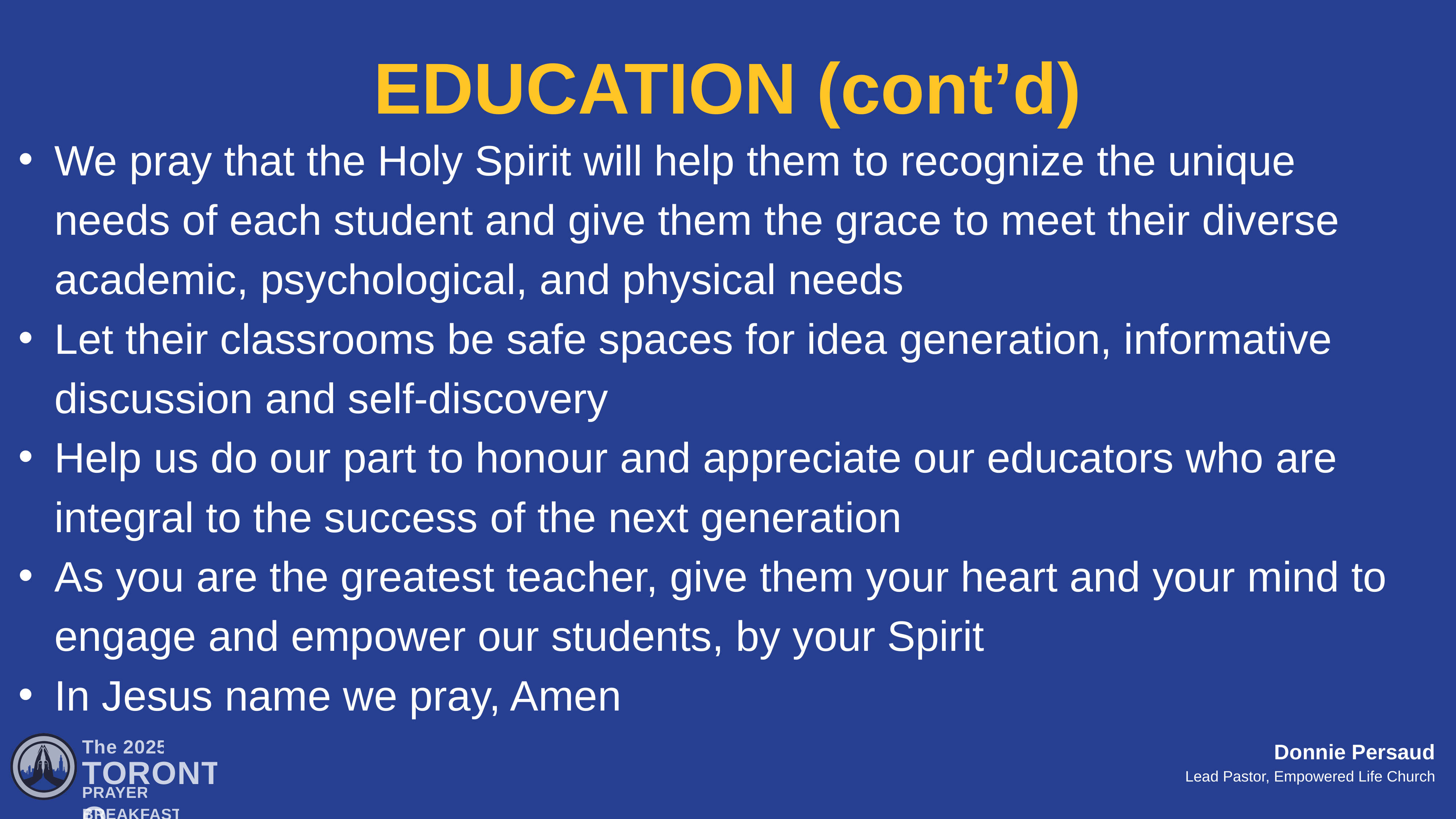

EDUCATION (cont’d)
We pray that the Holy Spirit will help them to recognize the unique needs of each student and give them the grace to meet their diverse academic, psychological, and physical needs
Let their classrooms be safe spaces for idea generation, informative discussion and self-discovery
Help us do our part to honour and appreciate our educators who are integral to the success of the next generation
As you are the greatest teacher, give them your heart and your mind to engage and empower our students, by your Spirit
In Jesus name we pray, Amen

The 2025
TORONTO
PRAYER BREAKFAST
Donnie Persaud
Lead Pastor, Empowered Life Church